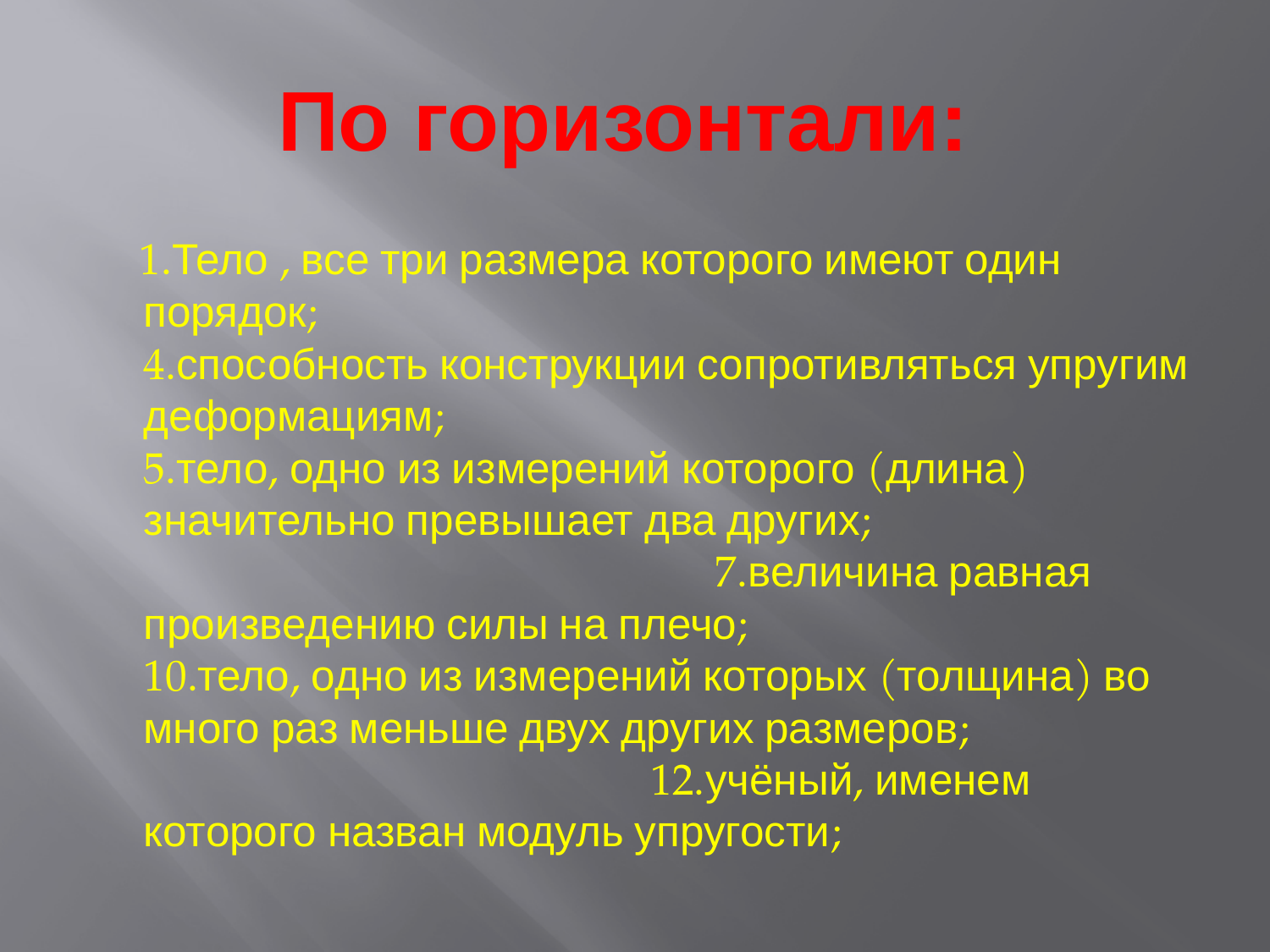

# По горизонтали:
    1.Тело , все три размера которого имеют один порядок;                                                                   4.способность конструкции сопротивляться упругим деформациям;                                                                  5.тело, одно из измерений которого (длина) значительно превышает два других;                                                                                   7.величина равная произведению силы на плечо;                             10.тело, одно из измерений которых (толщина) во много раз меньше двух других размеров;                                                                    12.учёный, именем которого назван модуль упругости;